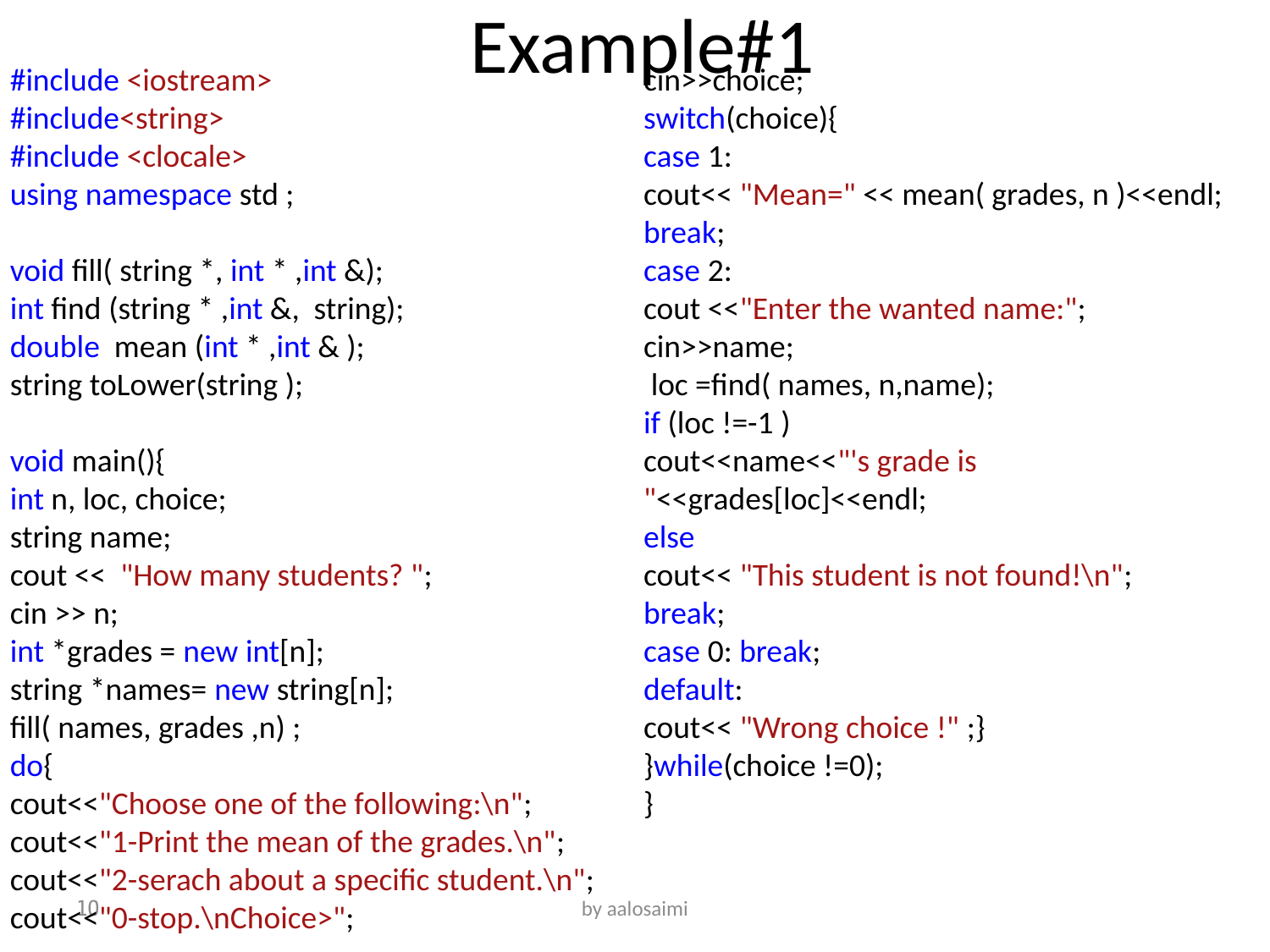

Example#1
#include <iostream>
#include<string>
#include <clocale>
using namespace std ;

void fill( string *, int * ,int &);
int find (string * ,int &,  string);
double  mean (int * ,int & );
string toLower(string );

void main(){
int n, loc, choice;
string name;
cout <<  "How many students? ";
cin >> n;
int *grades = new int[n];
string *names= new string[n];
fill( names, grades ,n) ;
do{
cout<<"Choose one of the following:\n";
cout<<"1-Print the mean of the grades.\n";
cout<<"2-serach about a specific student.\n";
cout<<"0-stop.\nChoice>";
cin>>choice;
switch(choice){
case 1:
cout<< "Mean=" << mean( grades, n )<<endl;
break;
case 2:
cout <<"Enter the wanted name:";
cin>>name;
 loc =find( names, n,name);
if (loc !=-1 )
cout<<name<<"'s grade is "<<grades[loc]<<endl;
else
cout<< "This student is not found!\n";
break;
case 0: break;
default:
cout<< "Wrong choice !" ;}
}while(choice !=0);
}

10
by aalosaimi